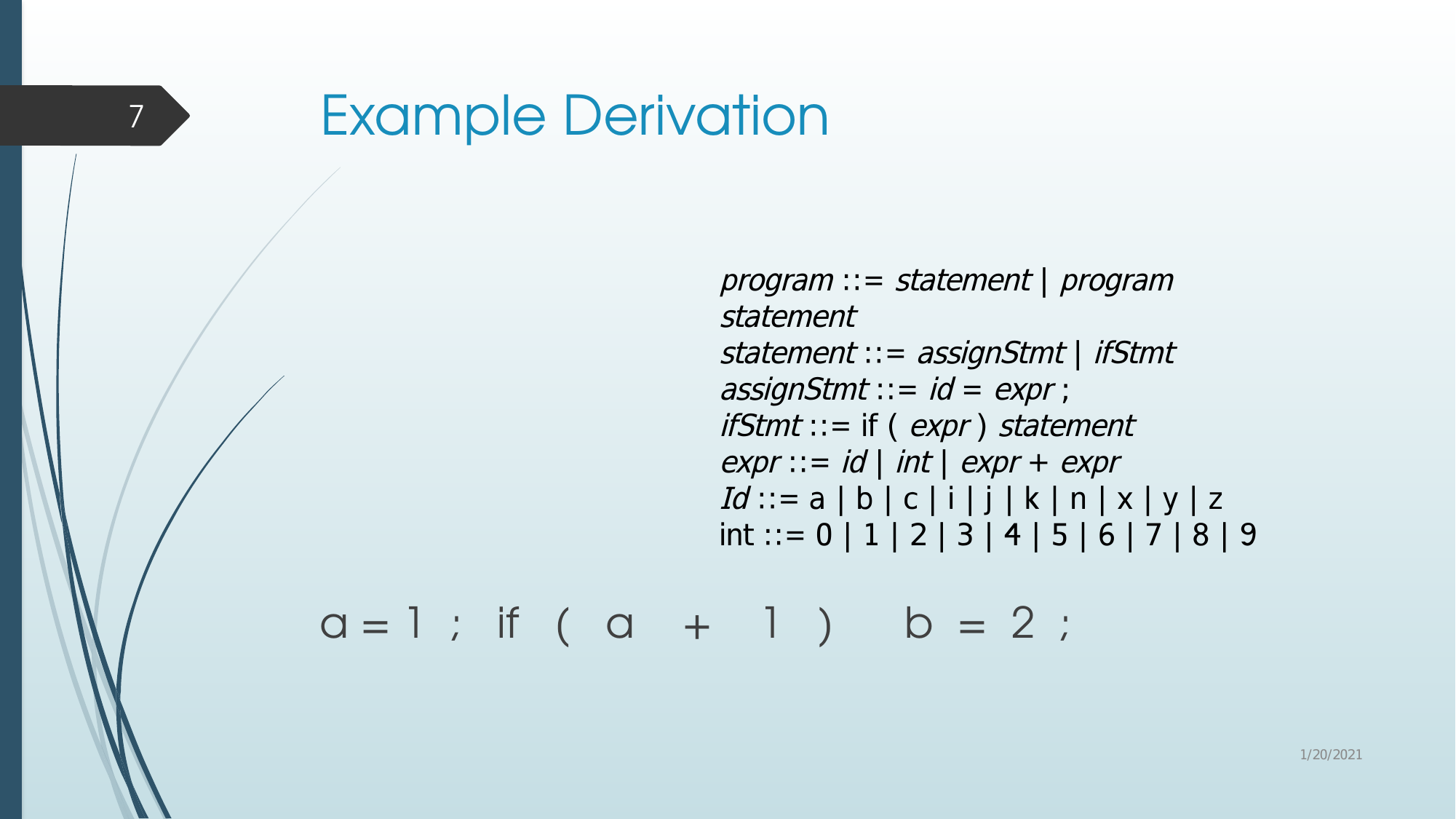

# Example Derivation
7

a = 1  ;   if   (   a    +    1   )      b  =  2  ;
program ::= statement | program statement
statement ::= assignStmt | ifStmt
assignStmt ::= id = expr ;
ifStmt ::= if ( expr ) statement
expr ::= id | int | expr + expr
Id ::= a | b | c | i | j | k | n | x | y | z
int ::= 0 | 1 | 2 | 3 | 4 | 5 | 6 | 7 | 8 | 9

1/20/2021